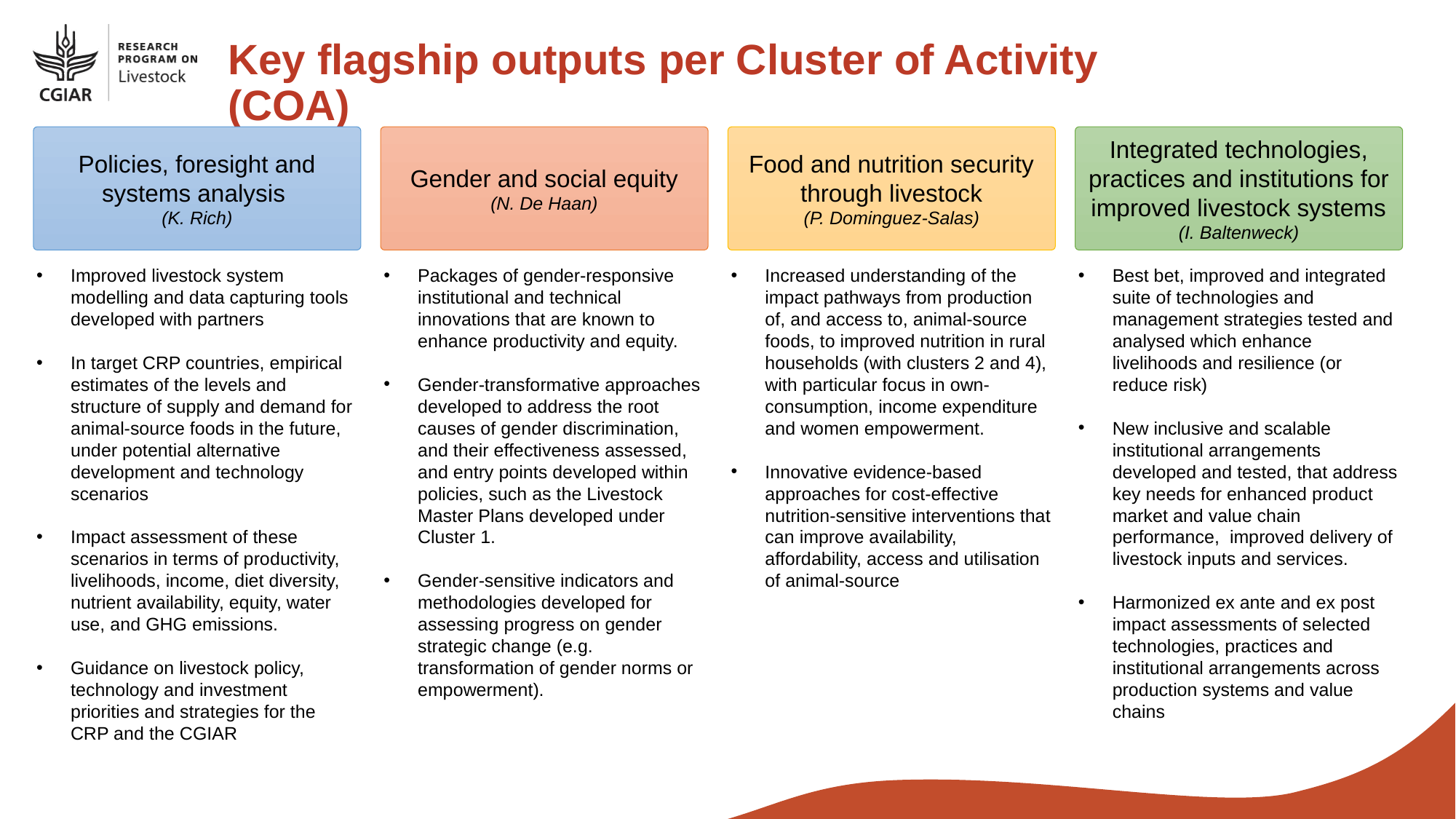

Key flagship outputs per Cluster of Activity (COA)
Policies, foresight and systems analysis
(K. Rich)
Gender and social equity
(N. De Haan)
Food and nutrition security through livestock
(P. Dominguez-Salas)
Integrated technologies, practices and institutions for improved livestock systems
(I. Baltenweck)
Improved livestock system modelling and data capturing tools developed with partners

In target CRP countries, empirical estimates of the levels and structure of supply and demand for animal-source foods in the future, under potential alternative development and technology scenarios

Impact assessment of these scenarios in terms of productivity, livelihoods, income, diet diversity, nutrient availability, equity, water use, and GHG emissions.

Guidance on livestock policy, technology and investment priorities and strategies for the  CRP and the CGIAR
Packages of gender-responsive institutional and technical innovations that are known to enhance productivity and equity.

Gender-transformative approaches developed to address the root causes of gender discrimination, and their effectiveness assessed, and entry points developed within policies, such as the Livestock Master Plans developed under Cluster 1.

Gender-sensitive indicators and methodologies developed for assessing progress on gender strategic change (e.g. transformation of gender norms or empowerment).
Increased understanding of the impact pathways from production of, and access to, animal-source foods, to improved nutrition in rural households (with clusters 2 and 4), with particular focus in own-consumption, income expenditure and women empowerment.

Innovative evidence-based approaches for cost-effective nutrition-sensitive interventions that can improve availability, affordability, access and utilisation of animal-source
Best bet, improved and integrated suite of technologies and management strategies tested and analysed which enhance livelihoods and resilience (or reduce risk)

New inclusive and scalable institutional arrangements developed and tested, that address key needs for enhanced product market and value chain performance,  improved delivery of livestock inputs and services.

Harmonized ex ante and ex post impact assessments of selected technologies, practices and institutional arrangements across production systems and value chains